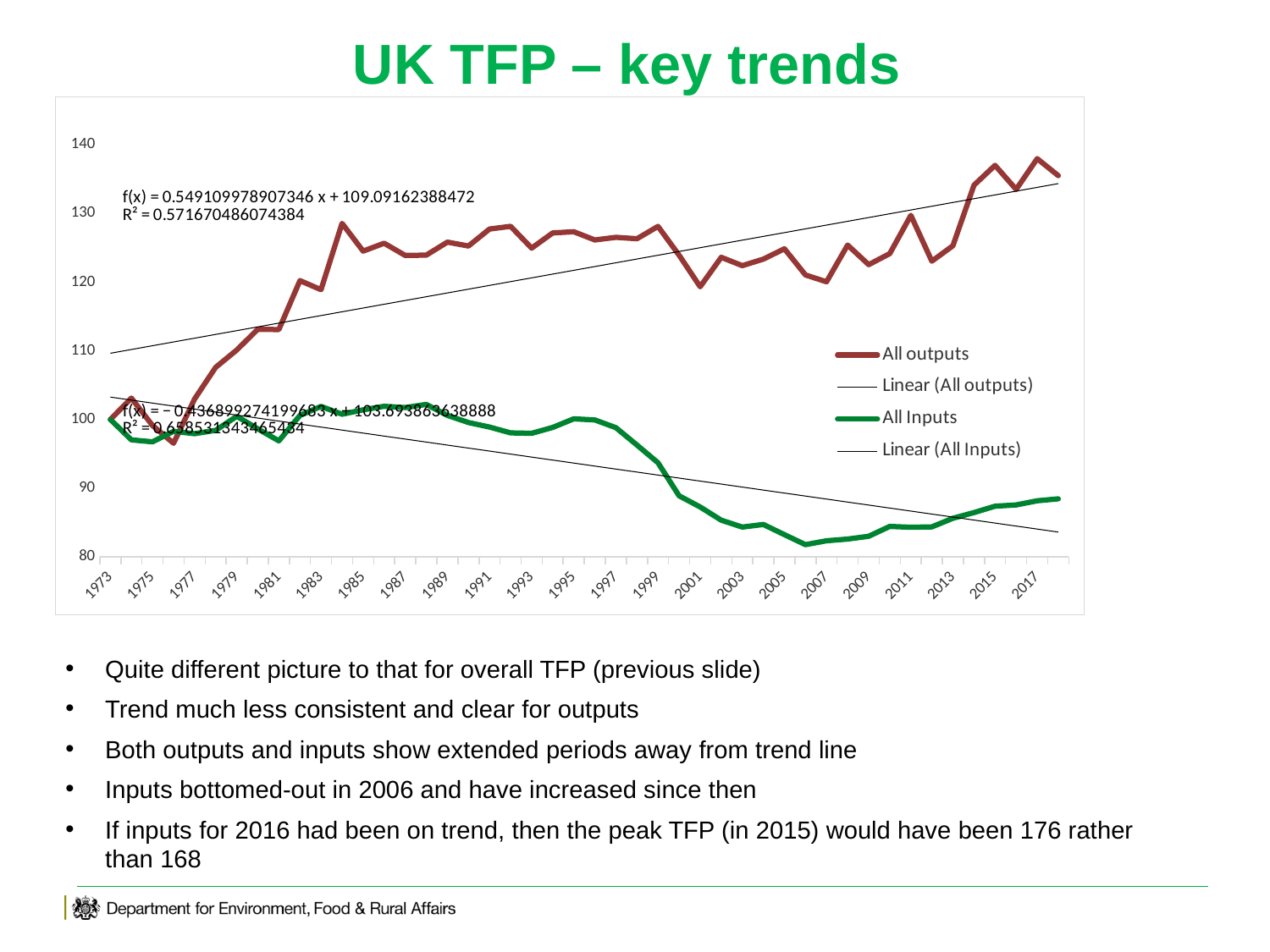

# UK TFP – key trends

### Chart

| Category | All outputs | All Inputs |
|---|---|---|
| 1973 | 100.0 | 100.0 |
| 1974 | 103.10825660080656 | 97.02446137783686 |
| 1975 | 99.13265927436136 | 96.74653065340195 |
| 1976 | 96.53221235870751 | 98.2718076008926 |
| 1977 | 102.98124312104244 | 97.92577038157225 |
| 1978 | 107.59707476059836 | 98.42231181852581 |
| 1979 | 110.11518304039716 | 100.46010400798464 |
| 1980 | 113.13397829849956 | 98.63383151620722 |
| 1981 | 113.09318256524024 | 96.88154542784171 |
| 1982 | 120.22498419888052 | 100.58753854637474 |
| 1983 | 118.9025465778632 | 101.90848799265657 |
| 1984 | 128.5559681871042 | 100.75852034407016 |
| 1985 | 124.51932196107715 | 101.40610087333415 |
| 1986 | 125.66545740114053 | 101.91923990758696 |
| 1987 | 123.88690829773958 | 101.72807369183859 |
| 1988 | 123.93862786963152 | 102.19548786112527 |
| 1989 | 125.82296856932216 | 100.59033488204012 |
| 1990 | 125.25633527571304 | 99.55260482734923 |
| 1991 | 127.73657033265648 | 98.89239516870293 |
| 1992 | 128.12493680153358 | 98.05430527733408 |
| 1993 | 124.95322596325893 | 97.9783768493733 |
| 1994 | 127.16526511749507 | 98.84047066840324 |
| 1995 | 127.34281890230983 | 100.09431303328181 |
| 1996 | 126.14773640368033 | 99.93217339534263 |
| 1997 | 126.53294403546546 | 98.80598174043588 |
| 1998 | 126.32514949074991 | 96.27478803679543 |
| 1999 | 128.11695642801934 | 93.69254652971863 |
| 2000 | 123.9264289431316 | 88.88553855024819 |
| 2001 | 119.3284747817977 | 87.25753607736294 |
| 2002 | 123.62005869559287 | 85.32878267729306 |
| 2003 | 122.39725155286953 | 84.33118263915458 |
| 2004 | 123.36030553210844 | 84.705284676629 |
| 2005 | 124.8613090226371 | 83.21997053409086 |
| 2006 | 121.04829987772064 | 81.7704296694949 |
| 2007 | 120.04886347950938 | 82.33535998860893 |
| 2008 | 125.39563459642149 | 82.58114826696553 |
| 2009 | 122.54189141444975 | 82.9904293818687 |
| 2010 | 124.15795301038884 | 84.42603956242905 |
| 2011 | 129.73116183126064 | 84.29974170653713 |
| 2012 | 123.04979751381117 | 84.36082998607624 |
| 2013 | 125.29337131075468 | 85.60827433021493 |
| 2014 | 134.1217704468343 | 86.43292210894298 |
| 2015 | 137.0054278745894 | 87.3718063913926 |
| 2016 | 133.50407028485554 | 87.55431975974193 |
| 2017 | 137.9882727990771 | 88.15362992933491 |
| 2018 | 135.50973109486003 | 88.43828333259154 |
Quite different picture to that for overall TFP (previous slide)
Trend much less consistent and clear for outputs
Both outputs and inputs show extended periods away from trend line
Inputs bottomed-out in 2006 and have increased since then
If inputs for 2016 had been on trend, then the peak TFP (in 2015) would have been 176 rather than 168